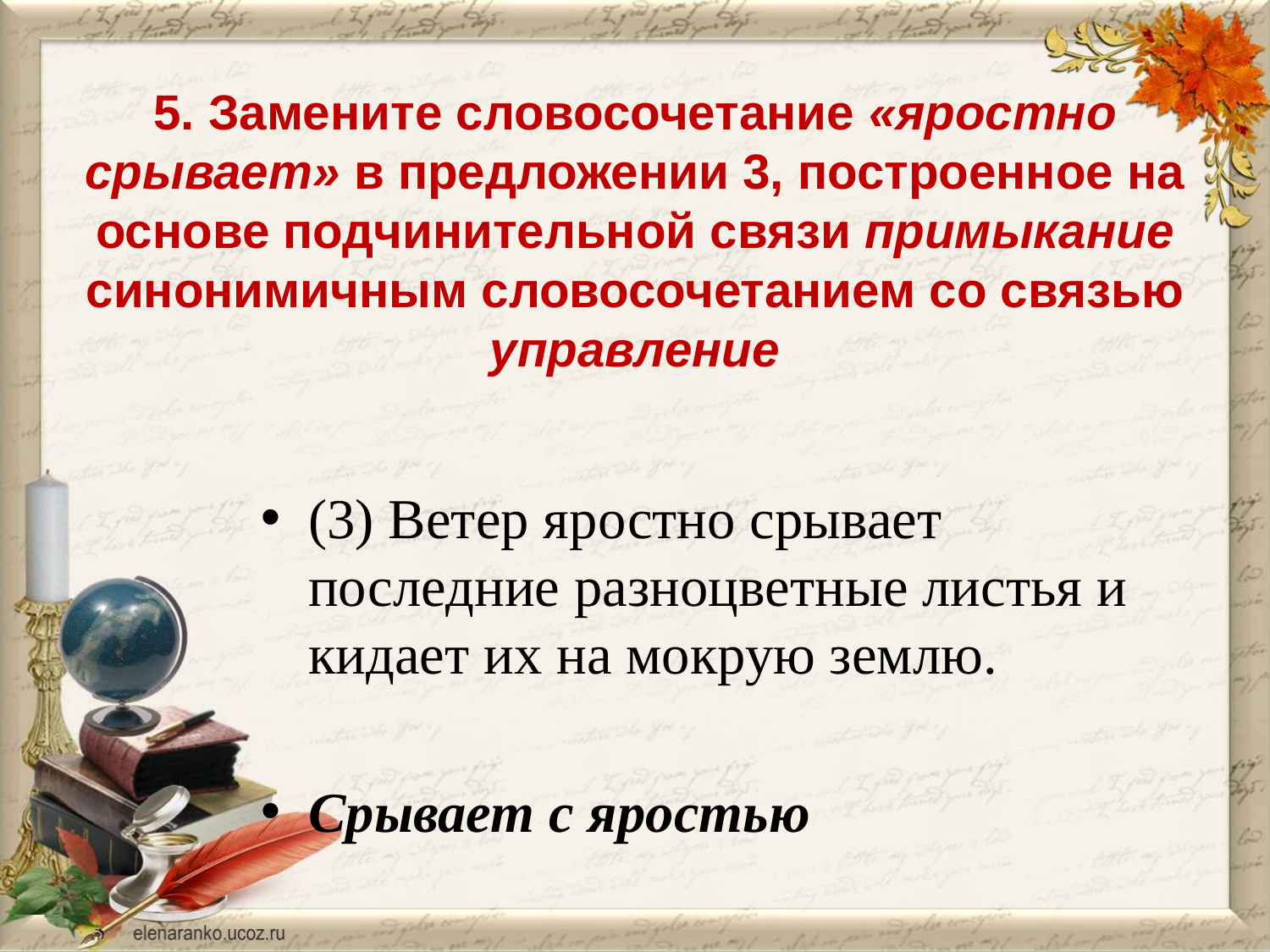

# 5. Замените словосочетание «яростно срывает» в предложении 3, построенное на основе подчинительной связи примыкание синонимичным словосочетанием со связью управление
(3) Ветер яростно срывает последние разноцветные листья и кидает их на мокрую землю.

Срывает с яростью